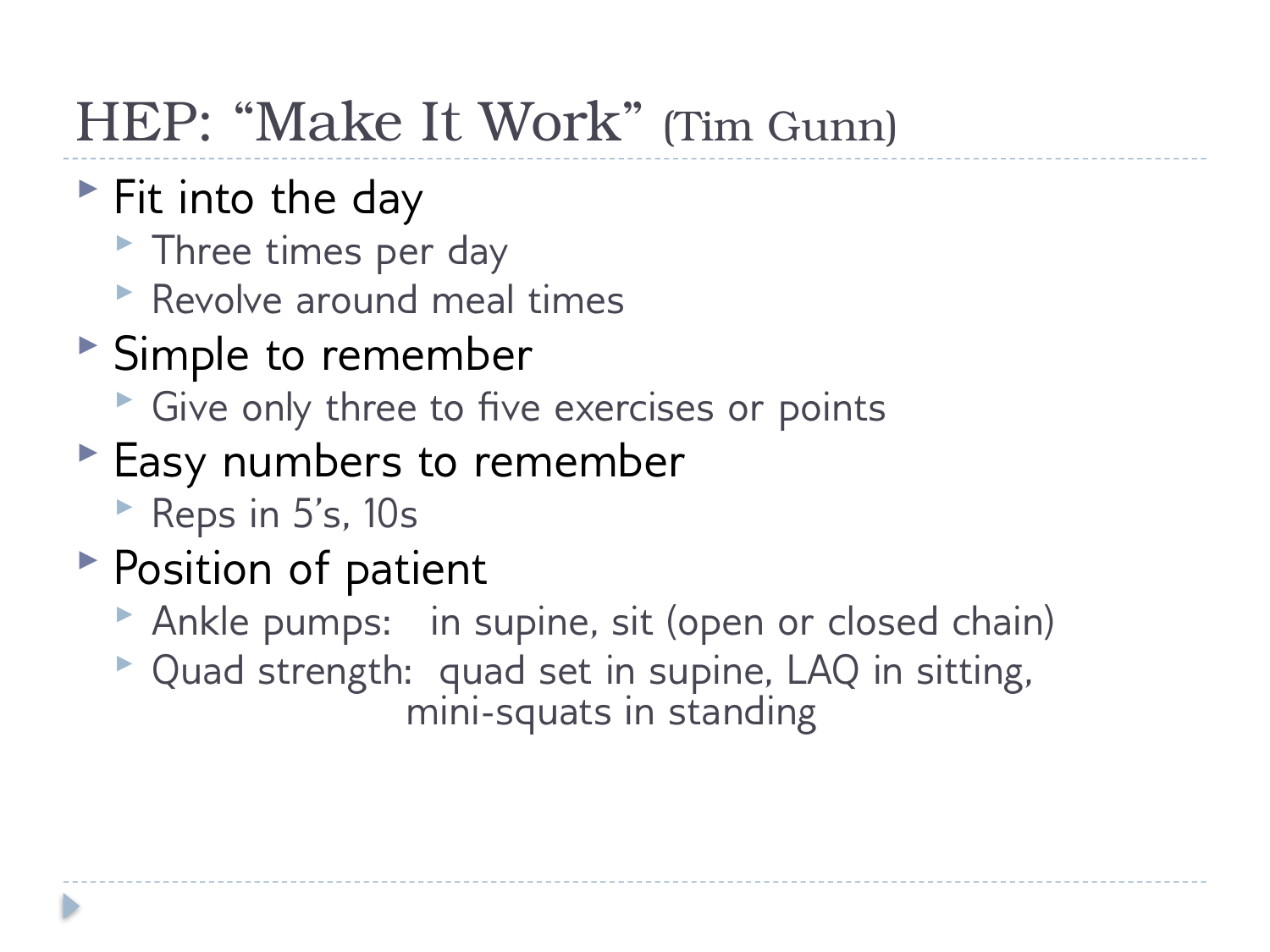

# HEP: “Make It Work” (Tim Gunn)
Fit into the day
Three times per day
Revolve around meal times
Simple to remember
Give only three to five exercises or points
Easy numbers to remember
Reps in 5’s, 10s
Position of patient
Ankle pumps:   in supine, sit (open or closed chain)
Quad strength:  quad set in supine, LAQ in sitting,   			mini-squats in standing